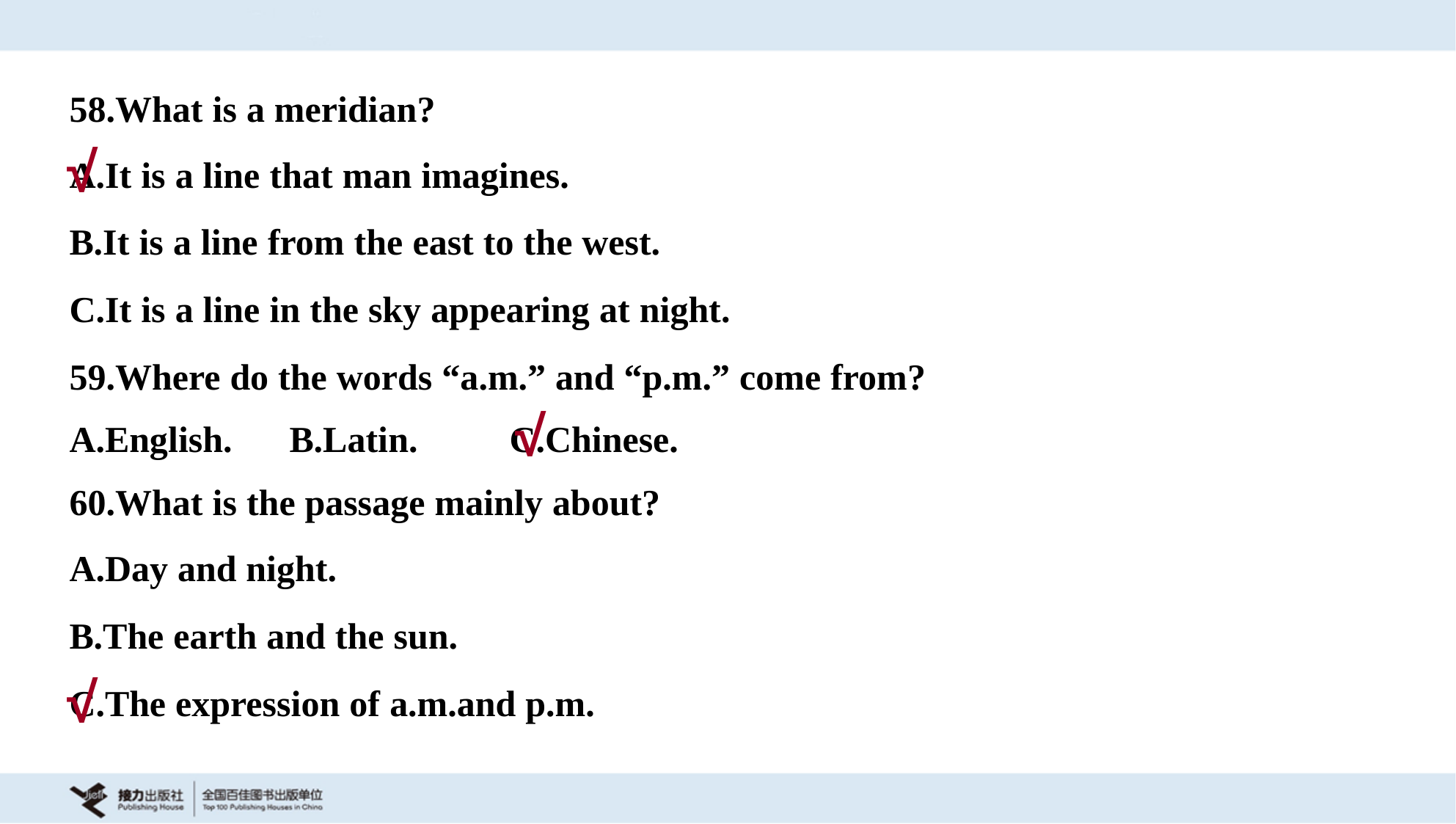

58.What is a meridian?
A.It is a line that man imagines.
B.It is a line from the east to the west.
C.It is a line in the sky appearing at night.
√
59.Where do the words “a.m.” and “p.m.” come from?
A.English.	B.Latin.	C.Chinese.
√
60.What is the passage mainly about?
A.Day and night.
B.The earth and the sun.
C.The expression of a.m.and p.m.
√